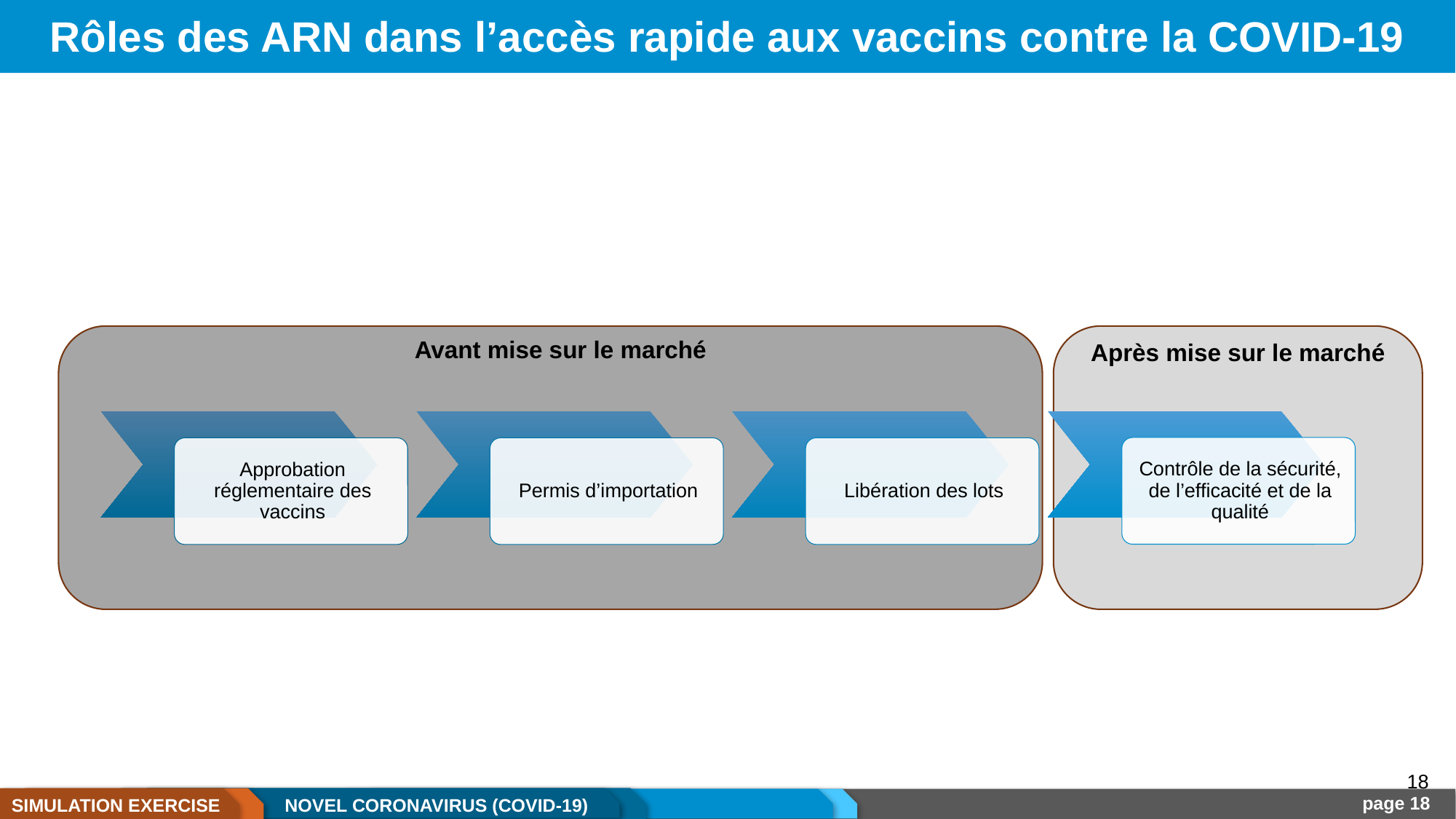

# Rôles des ARN dans l’accès rapide aux vaccins contre la COVID-19
Approbation réglementaire des vaccins
Permis d’importation
Libération des lots
Contrôle de la sécurité, de l’efficacité et de la qualité

Avant mise sur le marché
Après mise sur le marché
18